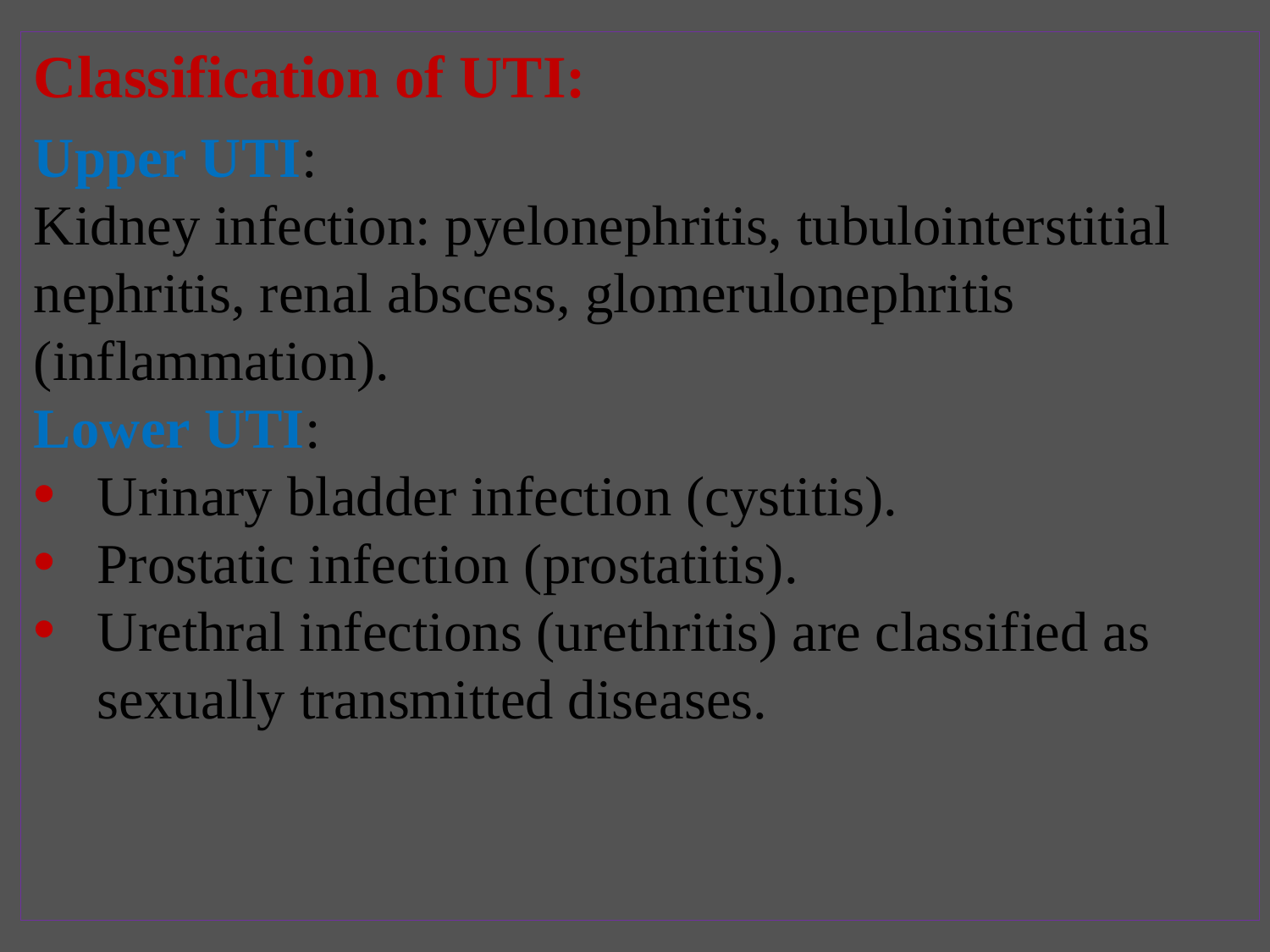

Classification of UTI:
Upper UTI:
Kidney infection: pyelonephritis, tubulointerstitial nephritis, renal abscess, glomerulonephritis (inflammation).
Lower UTI:
Urinary bladder infection (cystitis).
Prostatic infection (prostatitis).
Urethral infections (urethritis) are classified as sexually transmitted diseases.